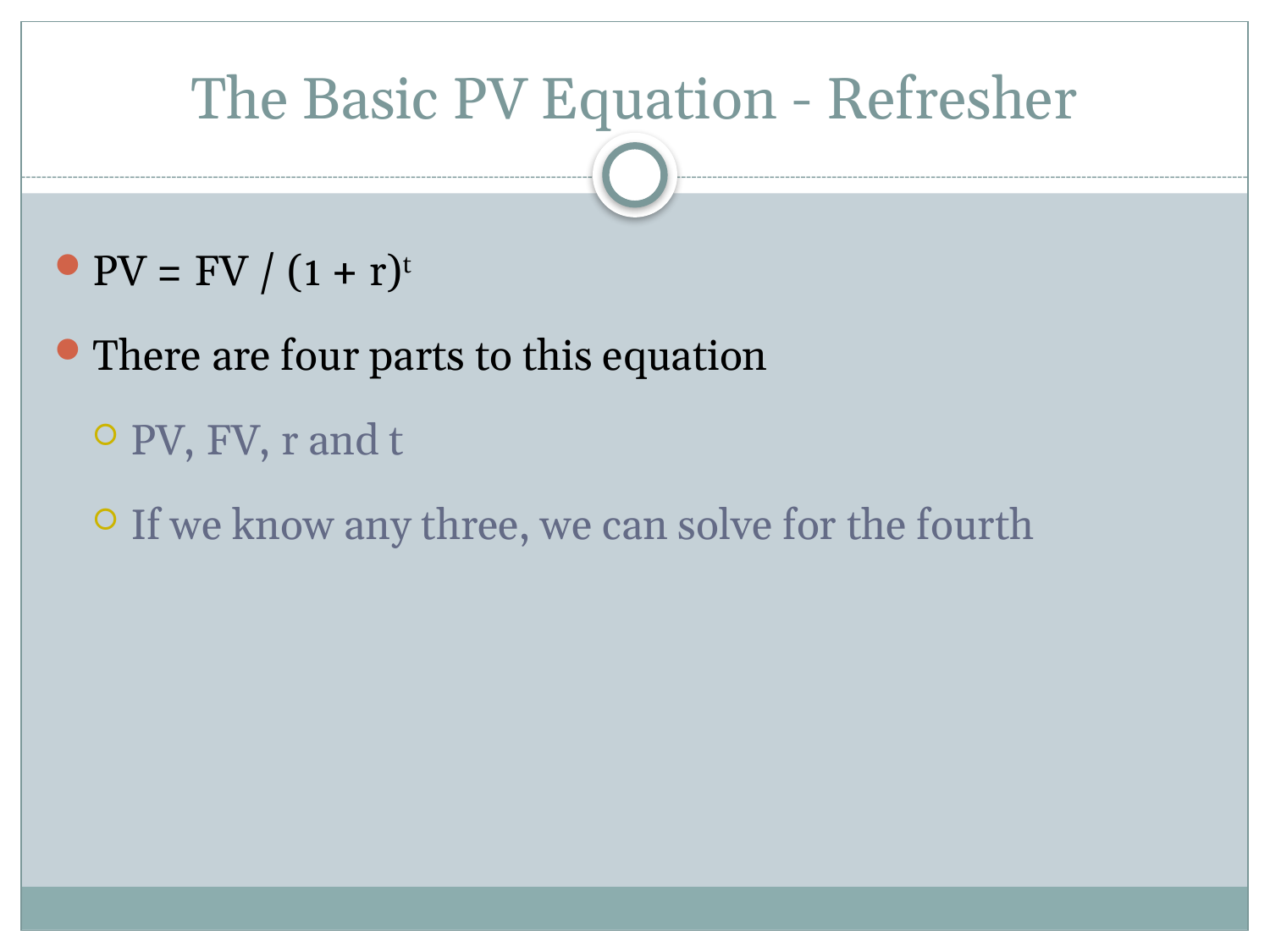

# The Basic PV Equation - Refresher
PV = FV / (1 + r)t
There are four parts to this equation
PV, FV, r and t
If we know any three, we can solve for the fourth